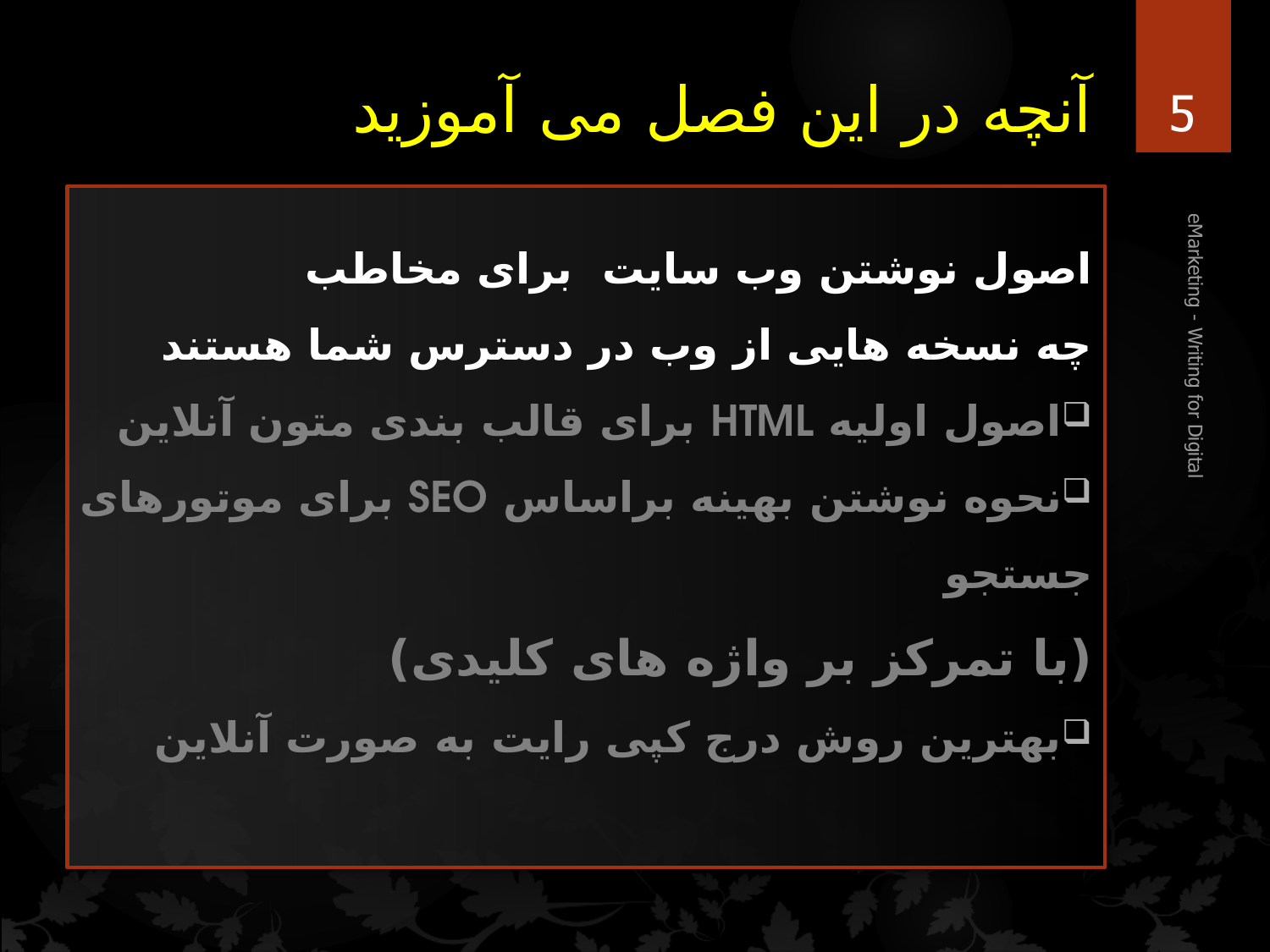

5
# آنچه در این فصل می آموزید
اصول نوشتن وب سایت  برای مخاطب
چه نسخه هایی از وب در دسترس شما هستند
اصول اولیه HTML برای قالب بندی متون آنلاین
نحوه نوشتن بهینه براساس SEO برای موتورهای جستجو
	(با تمرکز بر واژه های کلیدی)
بهترین روش درج کپی رایت به صورت آنلاین

eMarketing - Writing for Digital